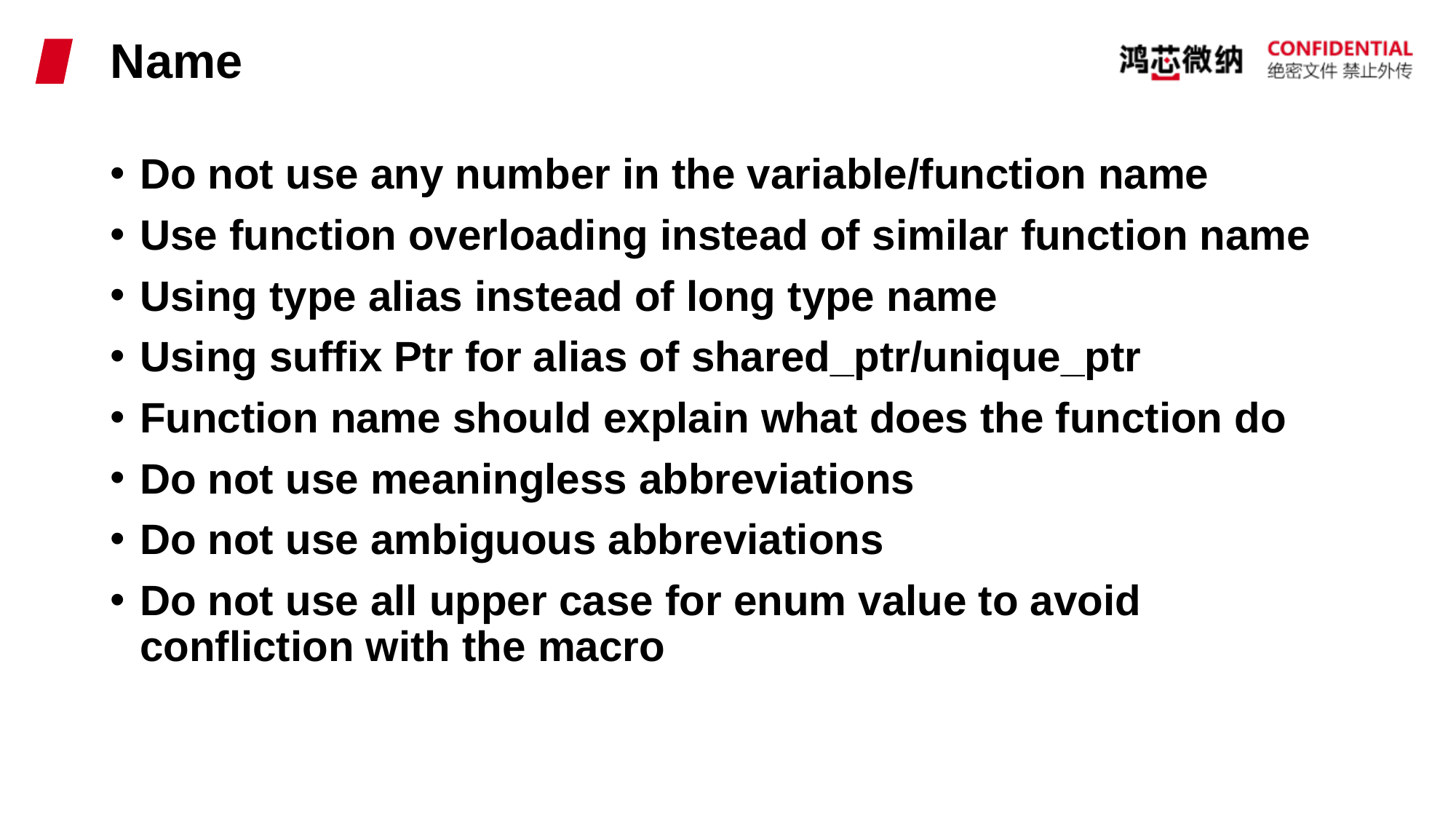

# Name
Do not use any number in the variable/function name
Use function overloading instead of similar function name
Using type alias instead of long type name
Using suffix Ptr for alias of shared_ptr/unique_ptr
Function name should explain what does the function do
Do not use meaningless abbreviations
Do not use ambiguous abbreviations
Do not use all upper case for enum value to avoid confliction with the macro